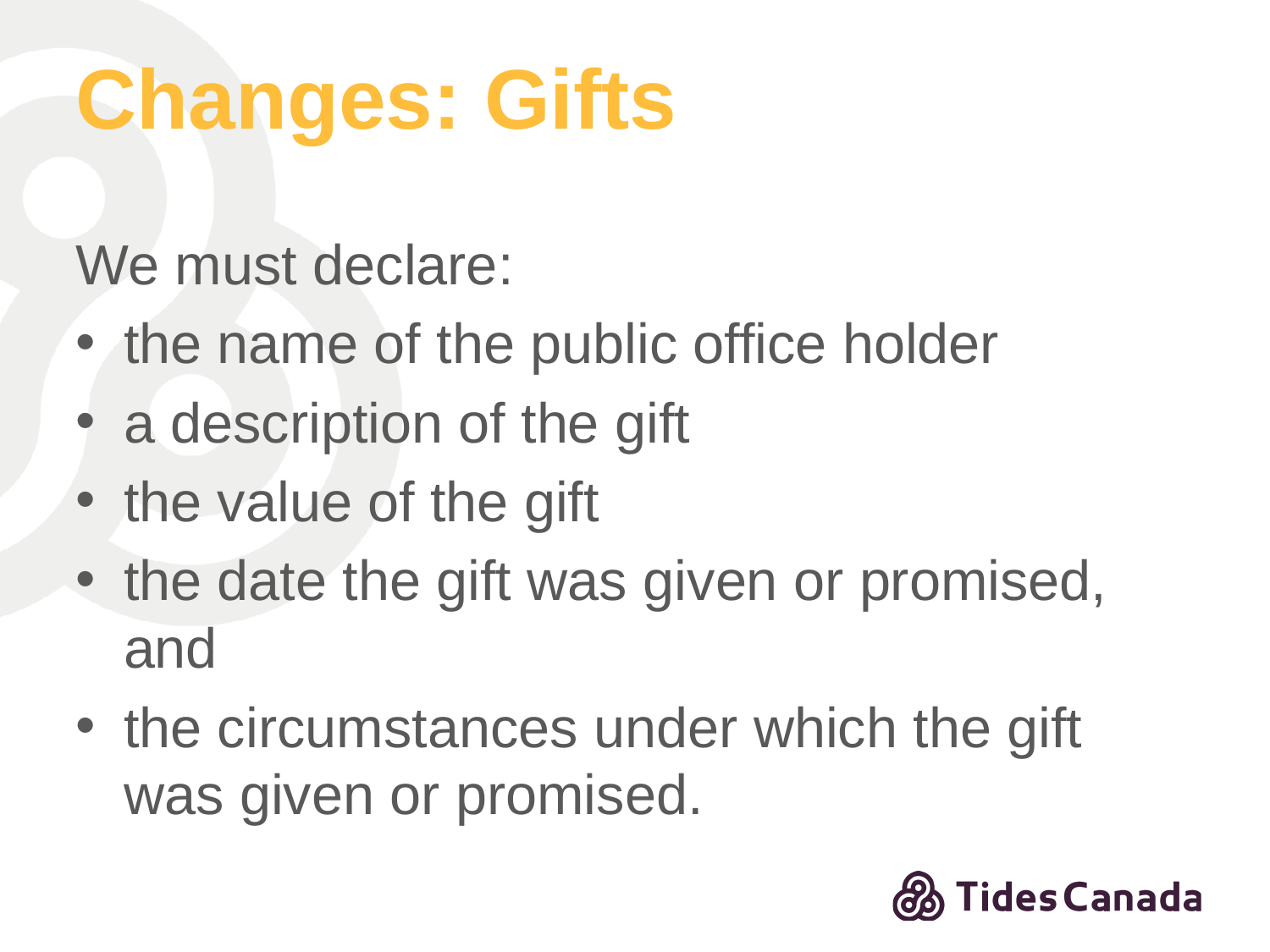

# Changes: Gifts
We must declare:
the name of the public office holder
a description of the gift
the value of the gift
the date the gift was given or promised, and
the circumstances under which the gift was given or promised.